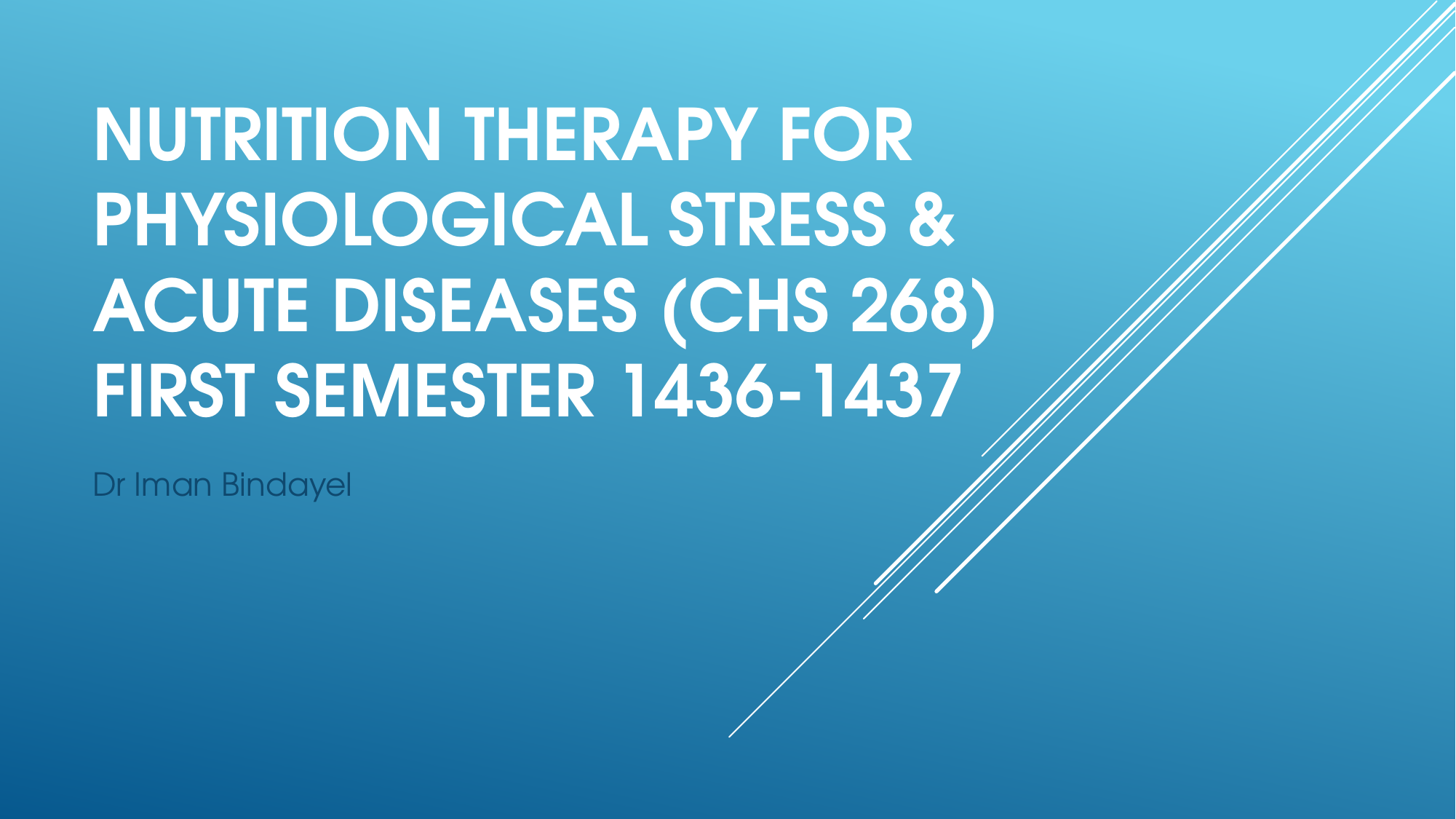

# Nutrition Therapy for Physiological Stress & Acute Diseases (CHS 268) First Semester 1436-1437
Dr Iman Bindayel